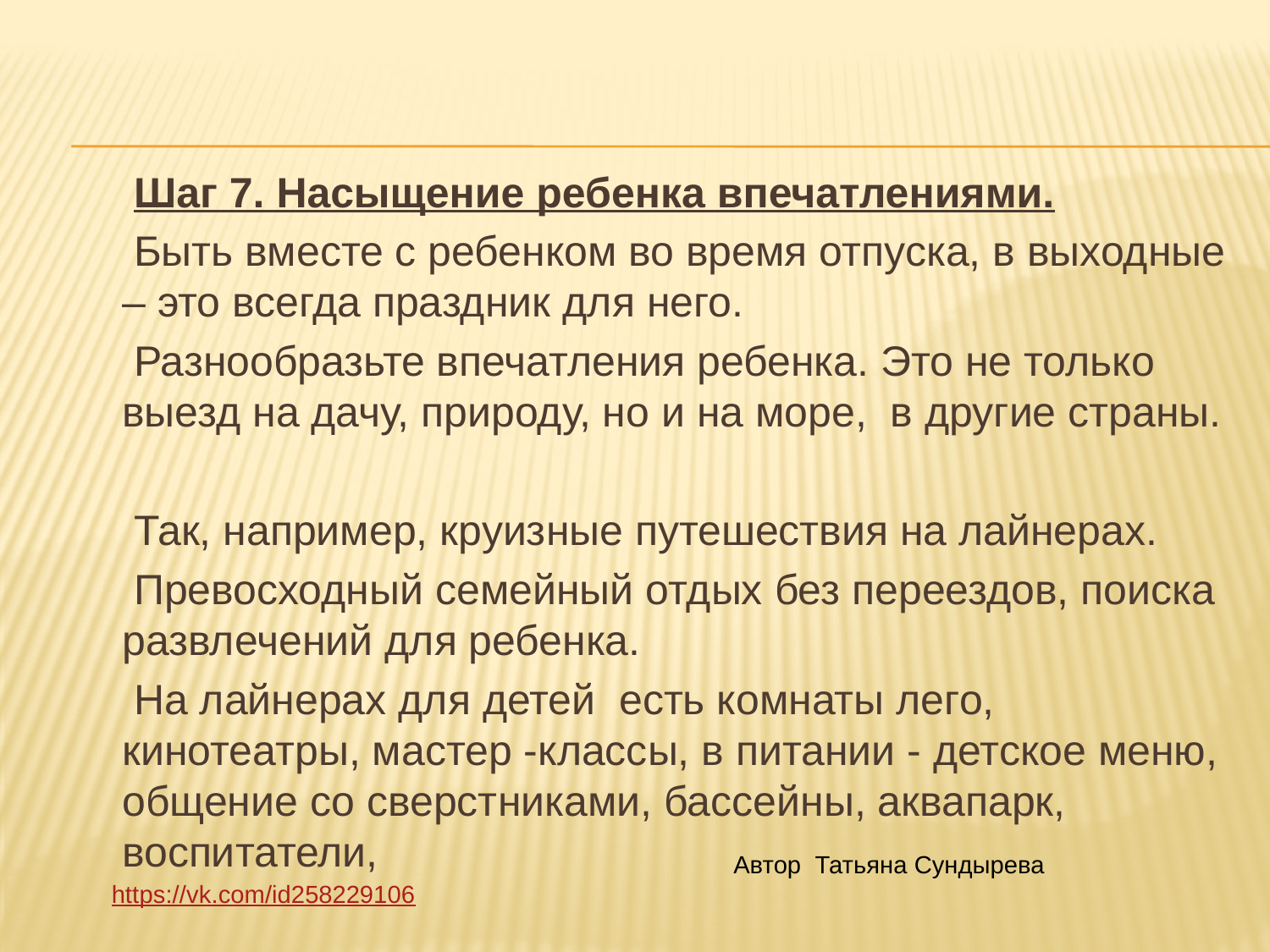

Шаг 7. Насыщение ребенка впечатлениями.
     Быть вместе с ребенком во время отпуска, в выходные – это всегда праздник для него.
     Разнообразьте впечатления ребенка. Это не только выезд на дачу, природу, но и на море,  в другие страны.

     Так, например, круизные путешествия на лайнерах.
     Превосходный семейный отдых без переездов, поиска развлечений для ребенка.
     На лайнерах для детей  есть комнаты лего, кинотеатры, мастер -классы, в питании - детское меню, общение со сверстниками, бассейны, аквапарк, воспитатели,

#

                                                                                         Автор  Татьяна Сундыреваhttps://vk.com/id258229106